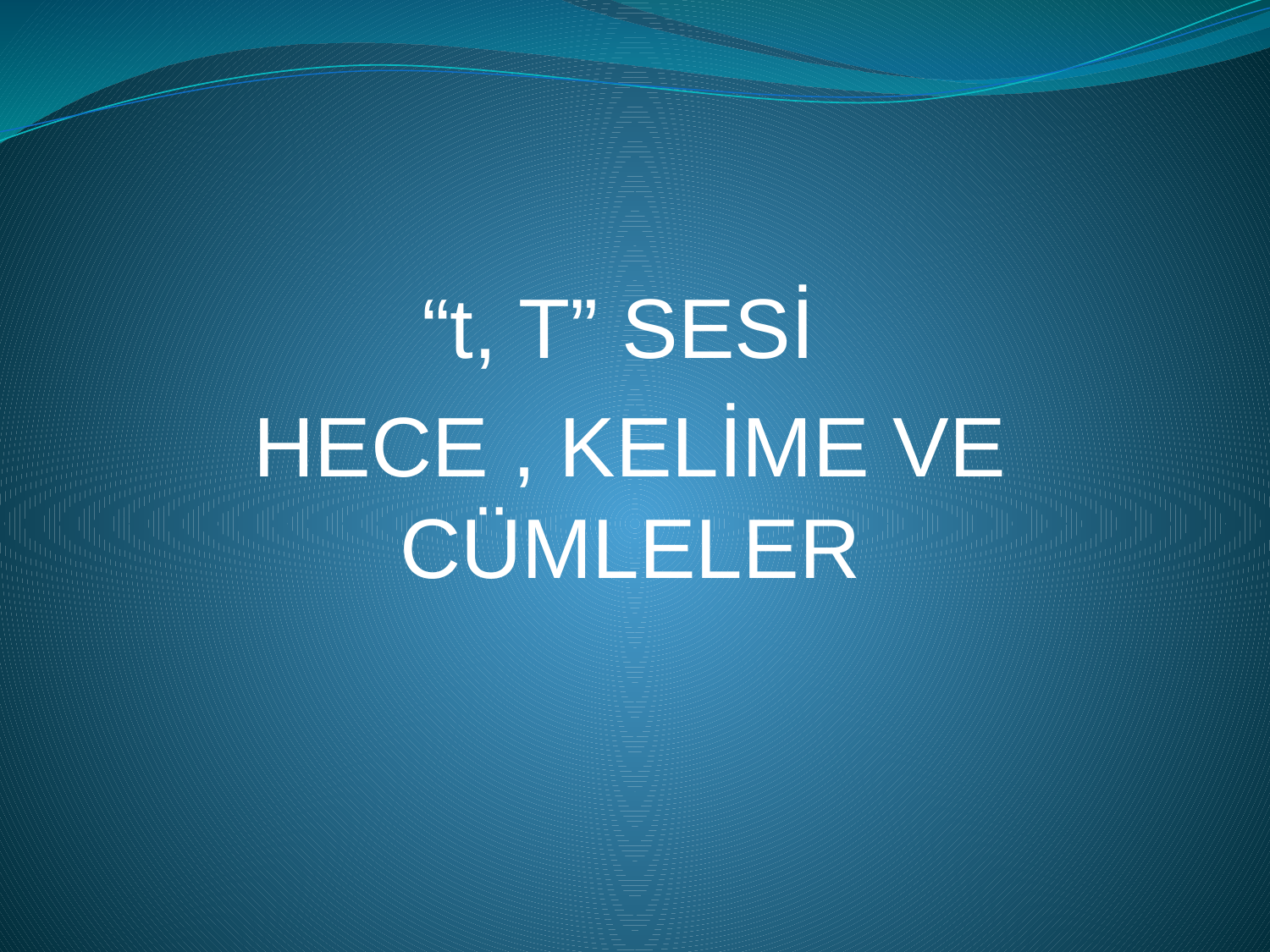

“t, T” SESİ
HECE , KELİME VE CÜMLELER